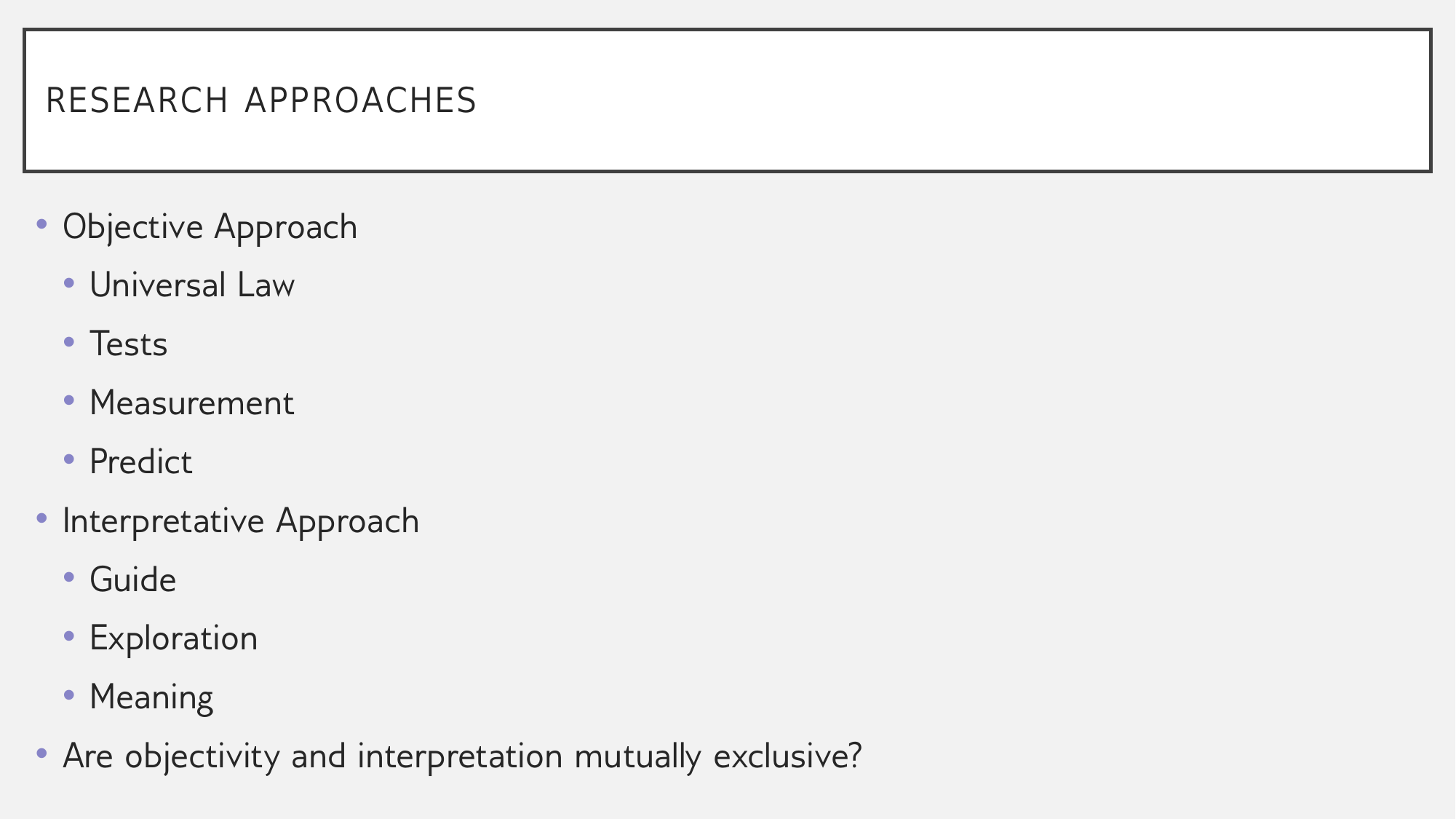

# Research Approaches
Objective Approach
Universal Law
Tests
Measurement
Predict
Interpretative Approach
Guide
Exploration
Meaning
Are objectivity and interpretation mutually exclusive?